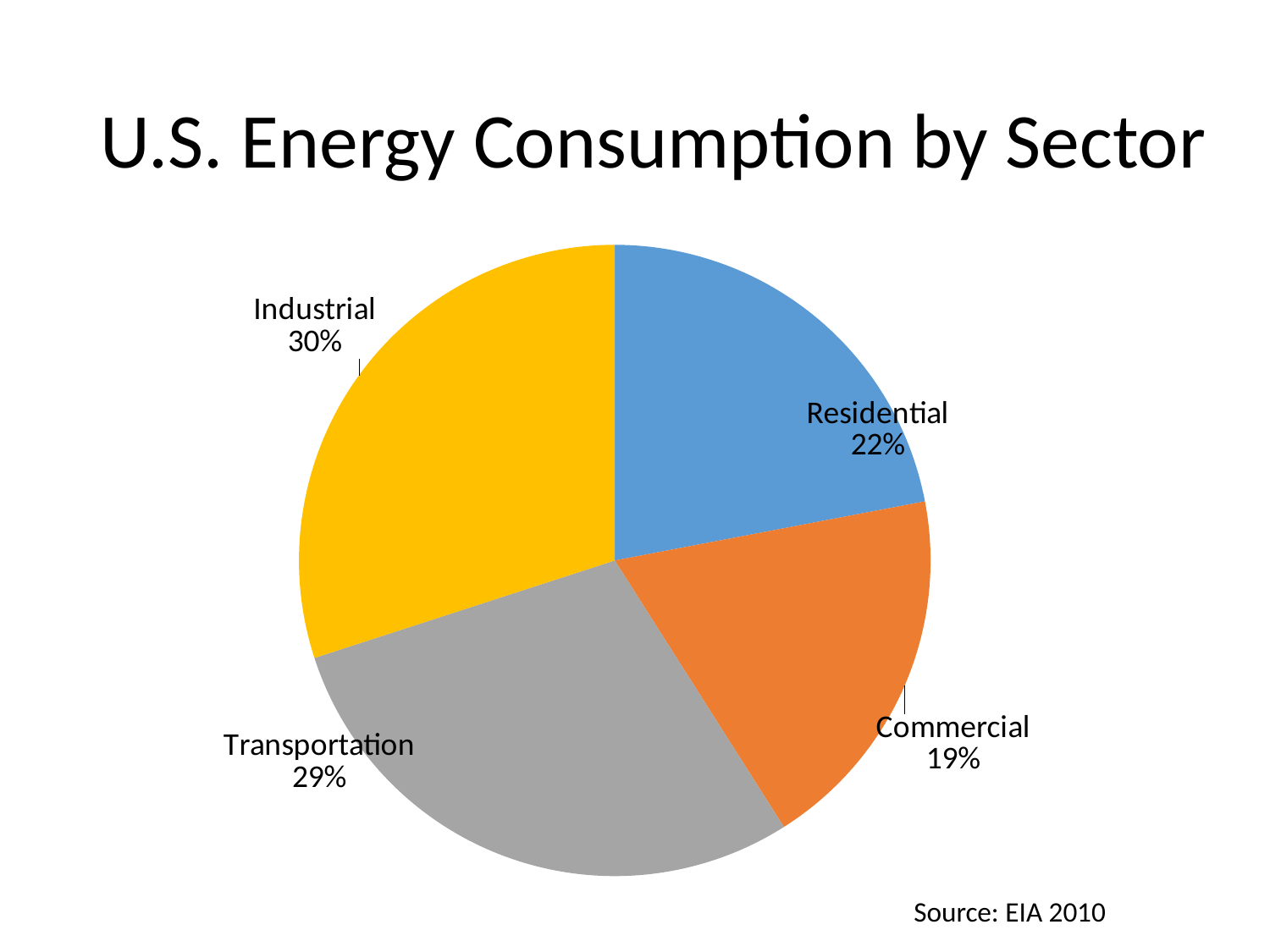

# U.S. Energy Consumption by Sector

### Chart

| Category |  |
|---|---|
| Residential | 22.0 |
| Commercial | 19.0 |
| Transportation | 29.0 |
| Industrial | 30.0 |
Source: EIA 2010